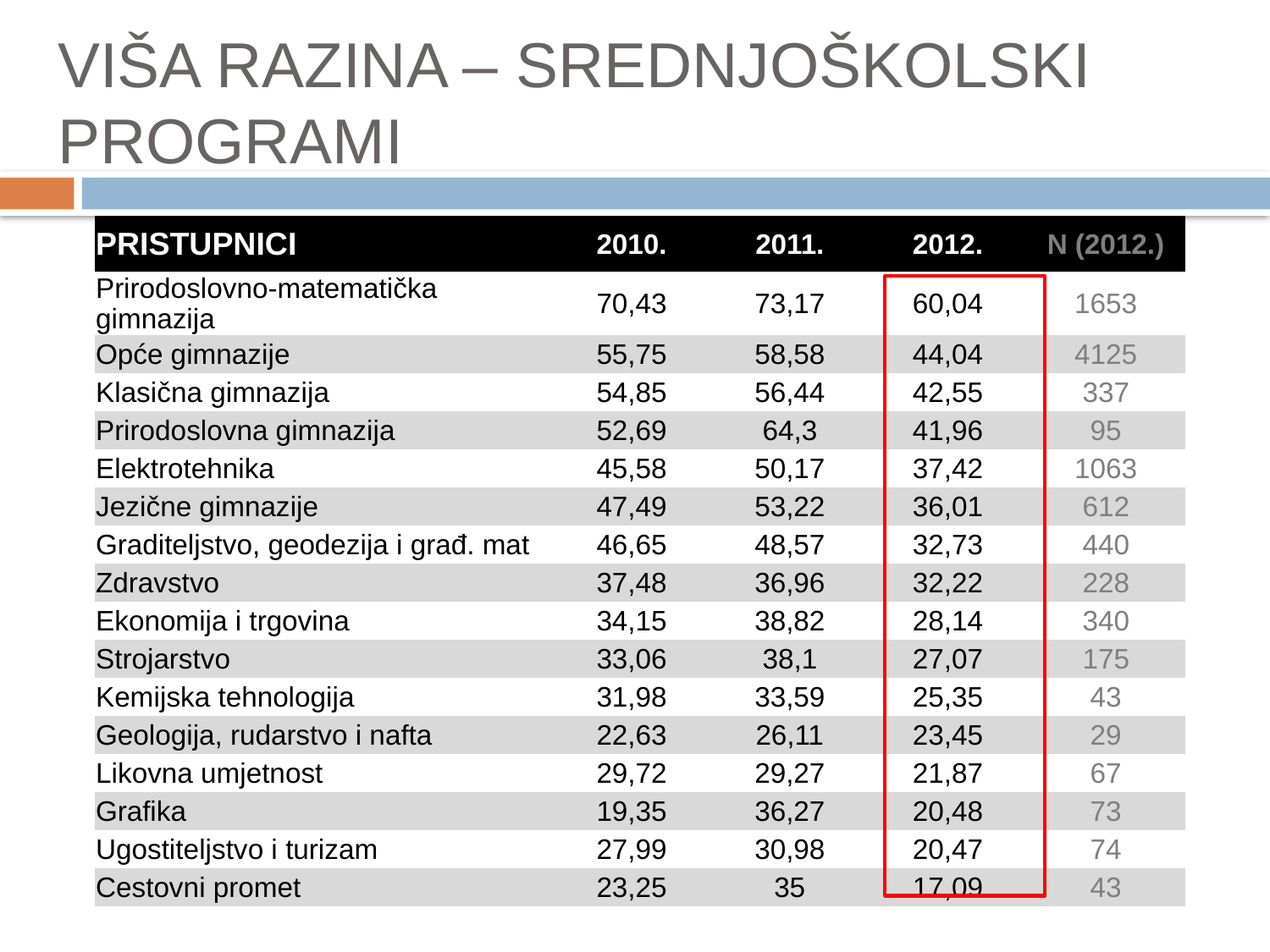

# VIŠA RAZINA – SREDNJOŠKOLSKI PROGRAMI
| PRISTUPNICI | 2010. | 2011. | 2012. | N (2012.) |
| --- | --- | --- | --- | --- |
| Prirodoslovno-matematička gimnazija | 70,43 | 73,17 | 60,04 | 1653 |
| Opće gimnazije | 55,75 | 58,58 | 44,04 | 4125 |
| Klasična gimnazija | 54,85 | 56,44 | 42,55 | 337 |
| Prirodoslovna gimnazija | 52,69 | 64,3 | 41,96 | 95 |
| Elektrotehnika | 45,58 | 50,17 | 37,42 | 1063 |
| Jezične gimnazije | 47,49 | 53,22 | 36,01 | 612 |
| Graditeljstvo, geodezija i građ. mat | 46,65 | 48,57 | 32,73 | 440 |
| Zdravstvo | 37,48 | 36,96 | 32,22 | 228 |
| Ekonomija i trgovina | 34,15 | 38,82 | 28,14 | 340 |
| Strojarstvo | 33,06 | 38,1 | 27,07 | 175 |
| Kemijska tehnologija | 31,98 | 33,59 | 25,35 | 43 |
| Geologija, rudarstvo i nafta | 22,63 | 26,11 | 23,45 | 29 |
| Likovna umjetnost | 29,72 | 29,27 | 21,87 | 67 |
| Grafika | 19,35 | 36,27 | 20,48 | 73 |
| Ugostiteljstvo i turizam | 27,99 | 30,98 | 20,47 | 74 |
| Cestovni promet | 23,25 | 35 | 17,09 | 43 |